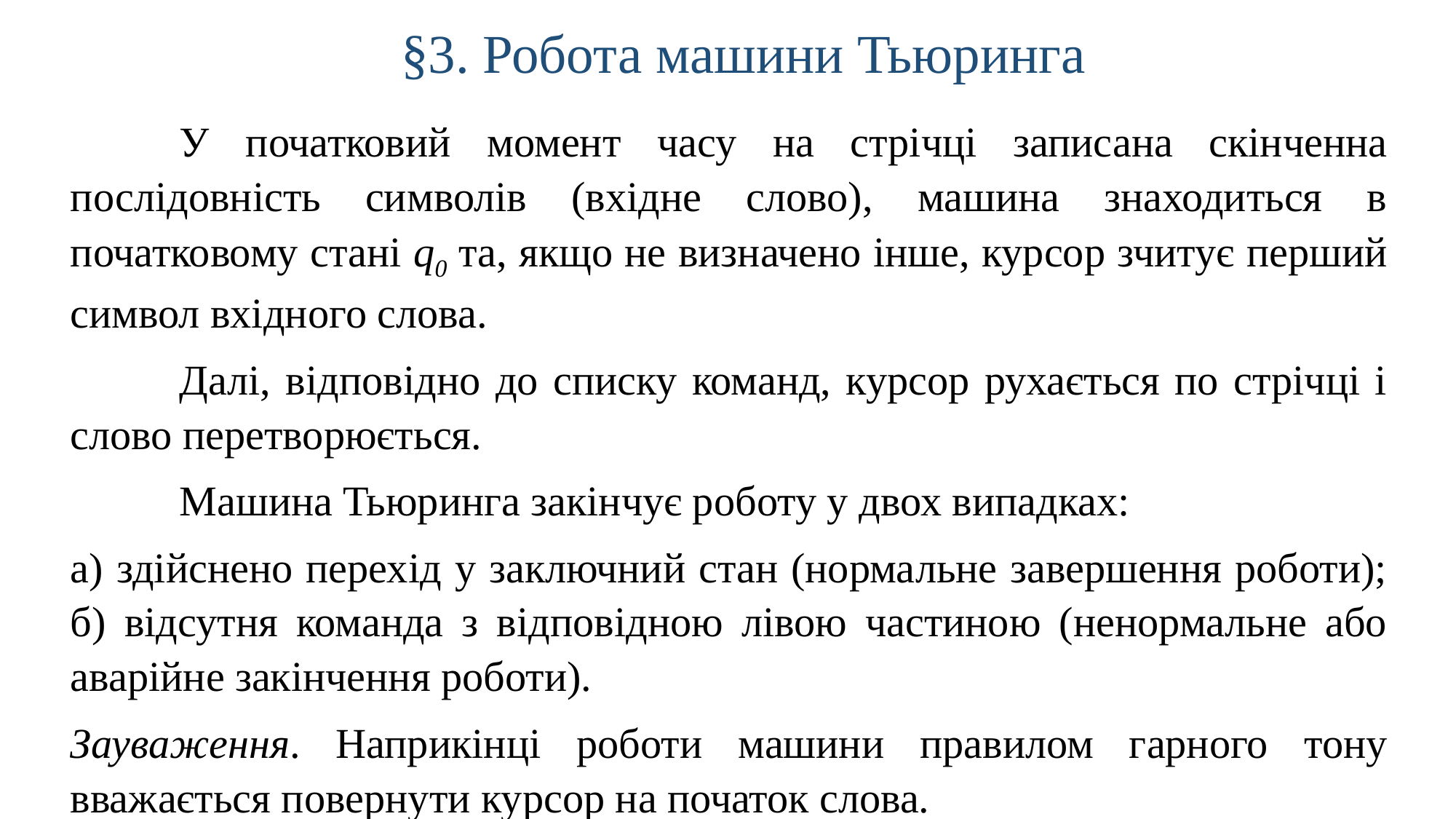

§3. Робота машини Тьюринга
	У початковий момент часу на стрічці записана скінченна послідовність символів (вхідне слово), машина знаходиться в початковому стані q0 та, якщо не визначено інше, курсор зчитує перший символ вхідного слова.
	Далі, відповідно до списку команд, курсор рухається по стрічці і слово перетворюється.
	Машина Тьюринга закінчує роботу у двох випадках:
а) здійснено перехід у заключний стан (нормальне завершення роботи); б) відсутня команда з відповідною лівою частиною (ненормальне або аварійне закінчення роботи).
Зауваження. Наприкінці роботи машини правилом гарного тону вважається повернути курсор на початок слова.